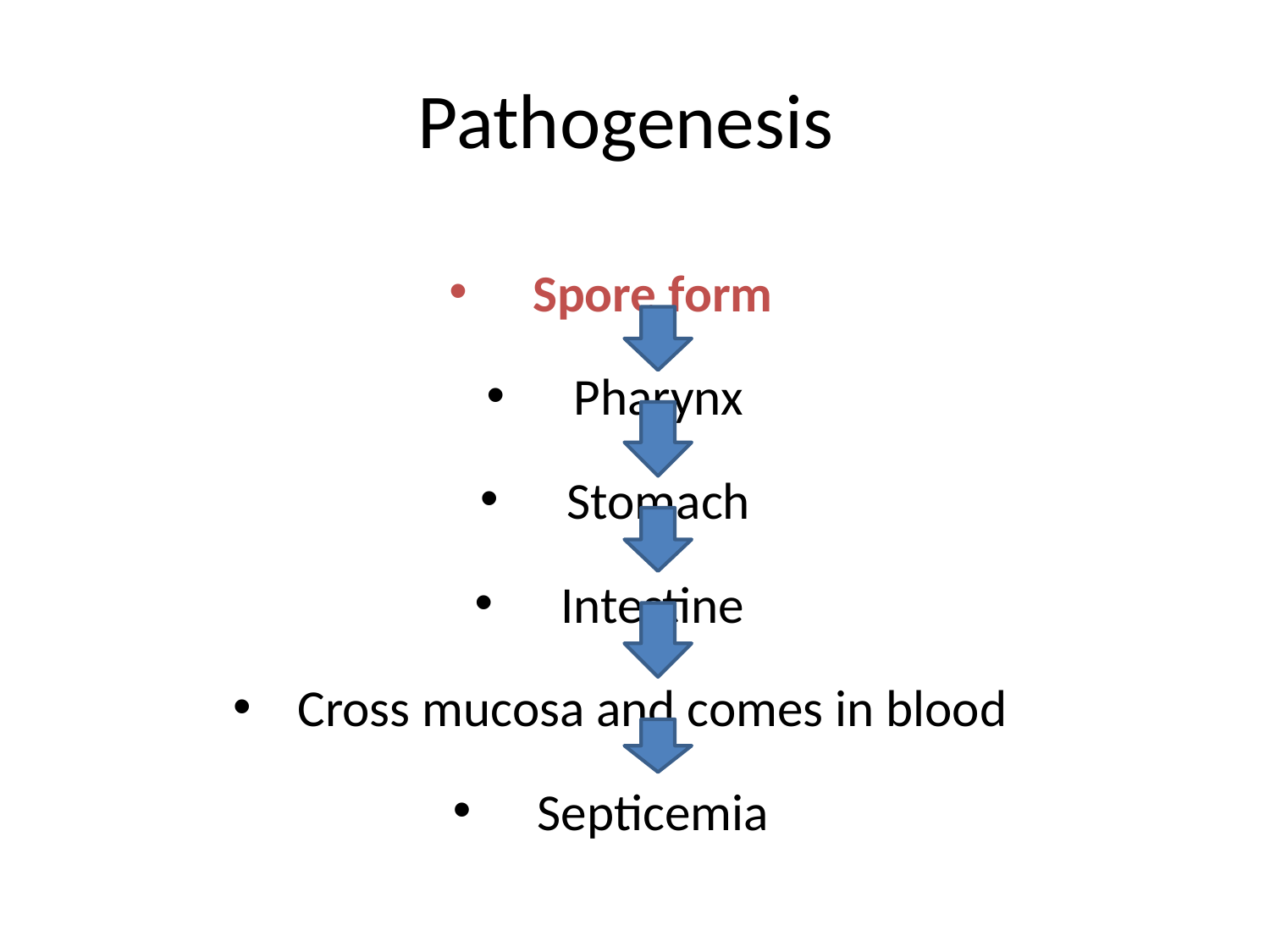

# Pathogenesis
Spore form
Pharynx
Stomach
Intestine
Cross mucosa and comes in blood
Septicemia